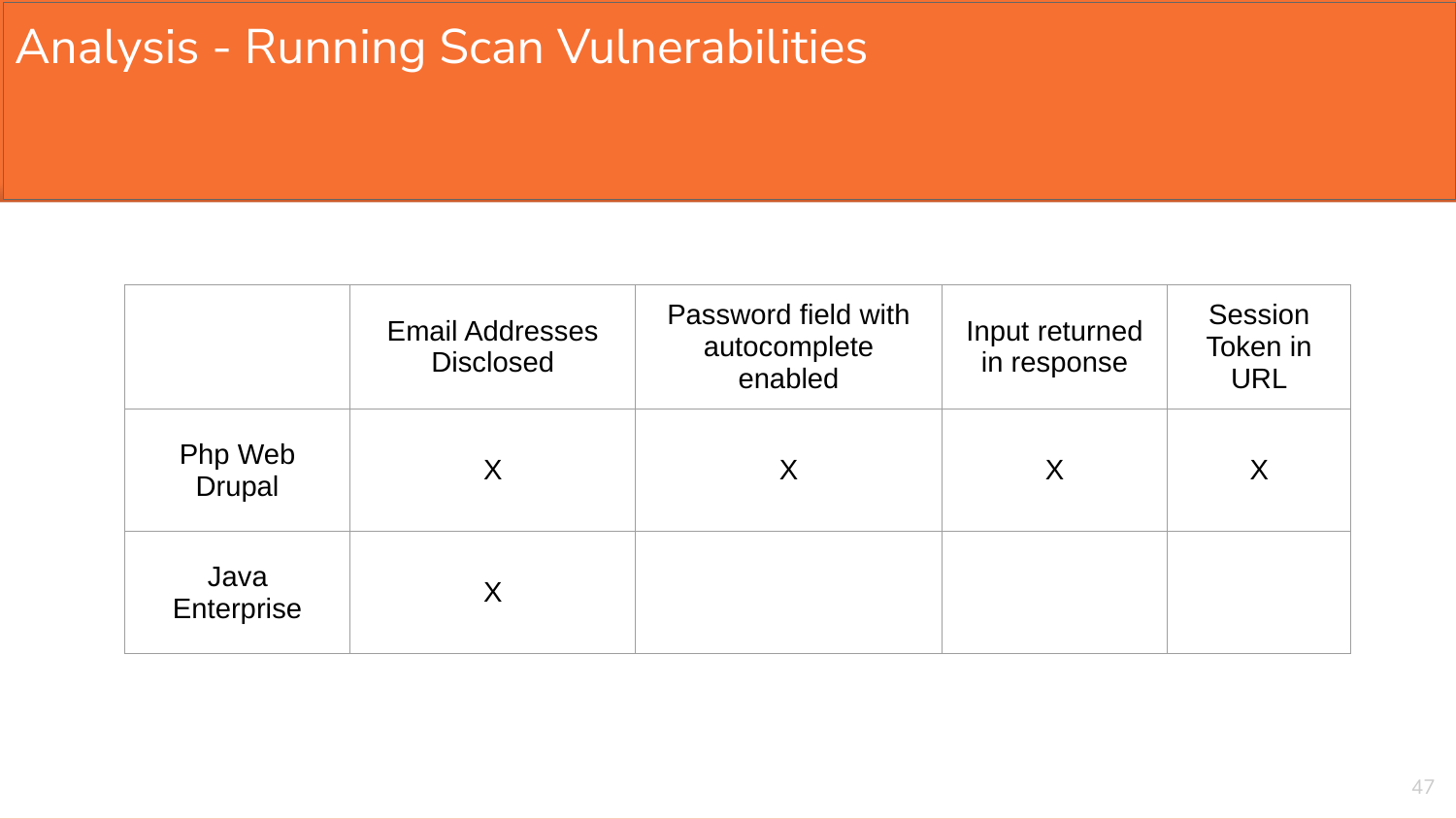

Analysis - Running Scan Vulnerabilities

|  | Email Addresses Disclosed | Password field with autocomplete enabled | Input returned in response | Session Token in URL |
| --- | --- | --- | --- | --- |
| Php Web Drupal | X | X | X | X |
| Java Enterprise | X |  |  |  |
47